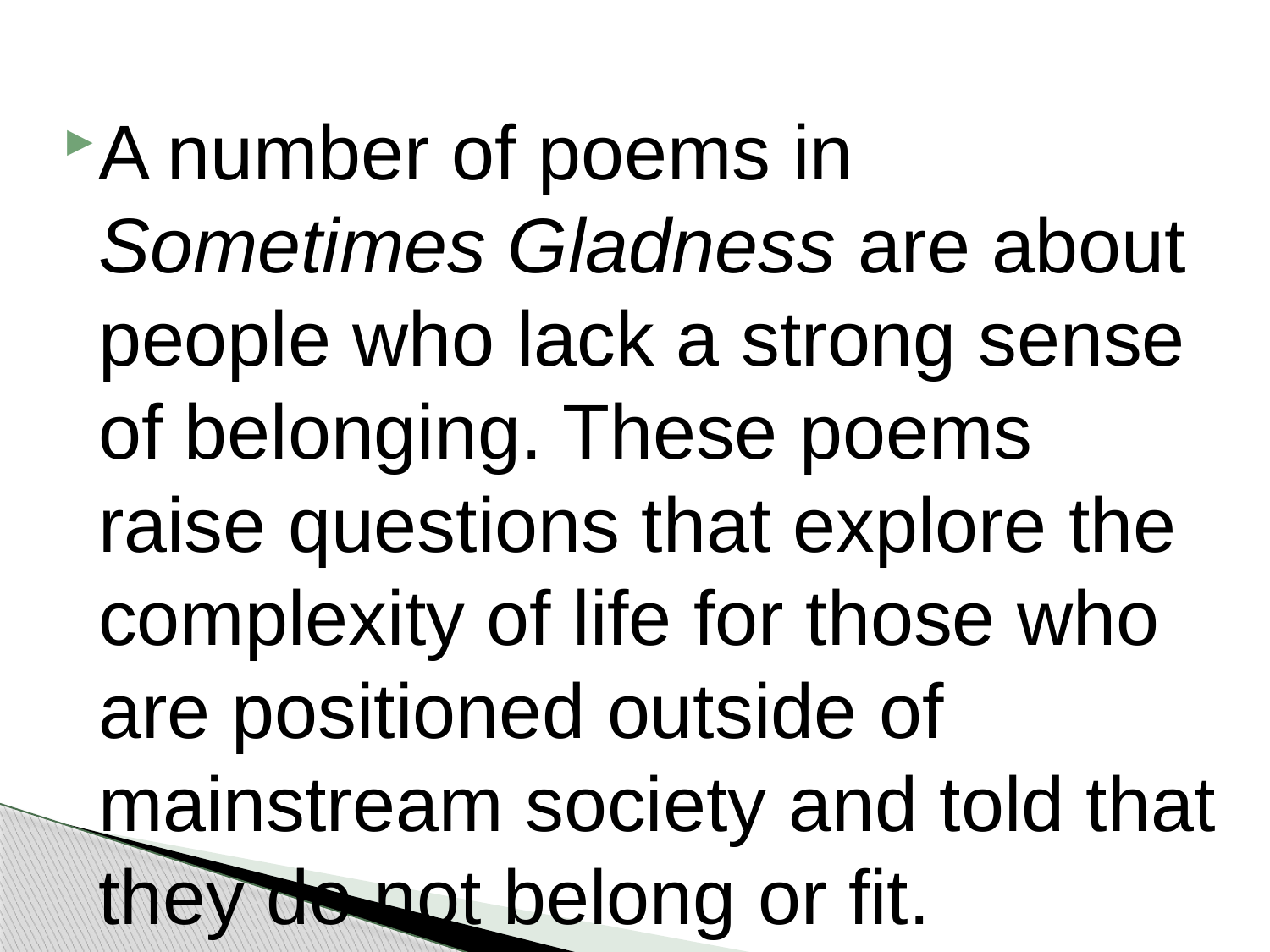

#
A number of poems in Sometimes Gladness are about people who lack a strong sense of belonging. These poems raise questions that explore the complexity of life for those who are positioned outside of mainstream society and told that they do not belong or fit.